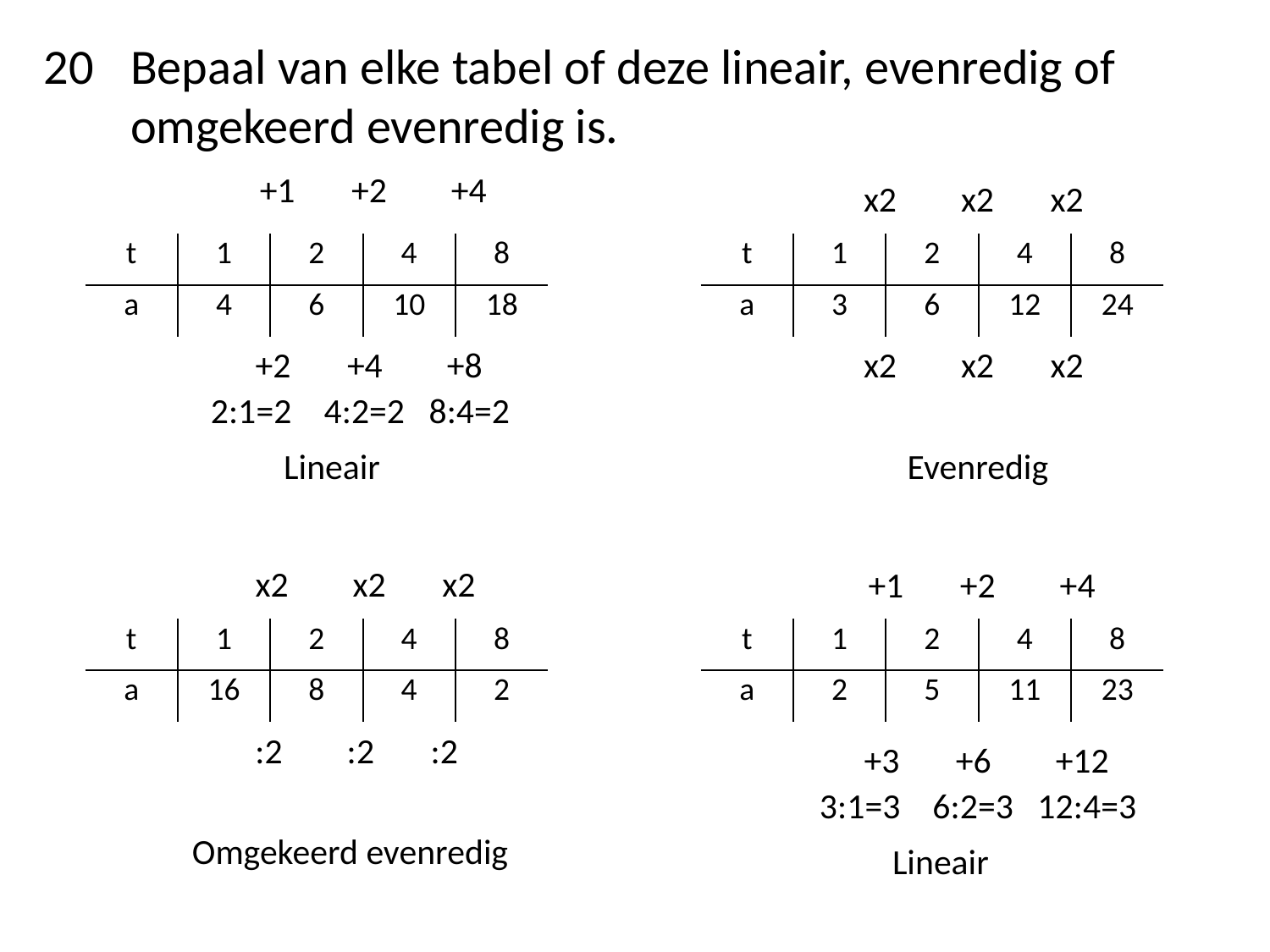

20
Bepaal van elke tabel of deze lineair, evenredig of
omgekeerd evenredig is.
+1       +2        +4
x2        x2       x2
| t | 1 | 2 | 4 | 8 |
| --- | --- | --- | --- | --- |
| a | 4 | 6 | 10 | 18 |
| t | 1 | 2 | 4 | 8 |
| --- | --- | --- | --- | --- |
| a | 3 | 6 | 12 | 24 |
+2       +4        +8
x2        x2       x2
2:1=2    4:2=2   8:4=2
Evenredig
Lineair
x2        x2       x2
+1       +2        +4
| t | 1 | 2 | 4 | 8 |
| --- | --- | --- | --- | --- |
| a | 16 | 8 | 4 | 2 |
| t | 1 | 2 | 4 | 8 |
| --- | --- | --- | --- | --- |
| a | 2 | 5 | 11 | 23 |
:2        :2       :2
+3       +6        +12
3:1=3    6:2=3   12:4=3
Omgekeerd evenredig
Lineair